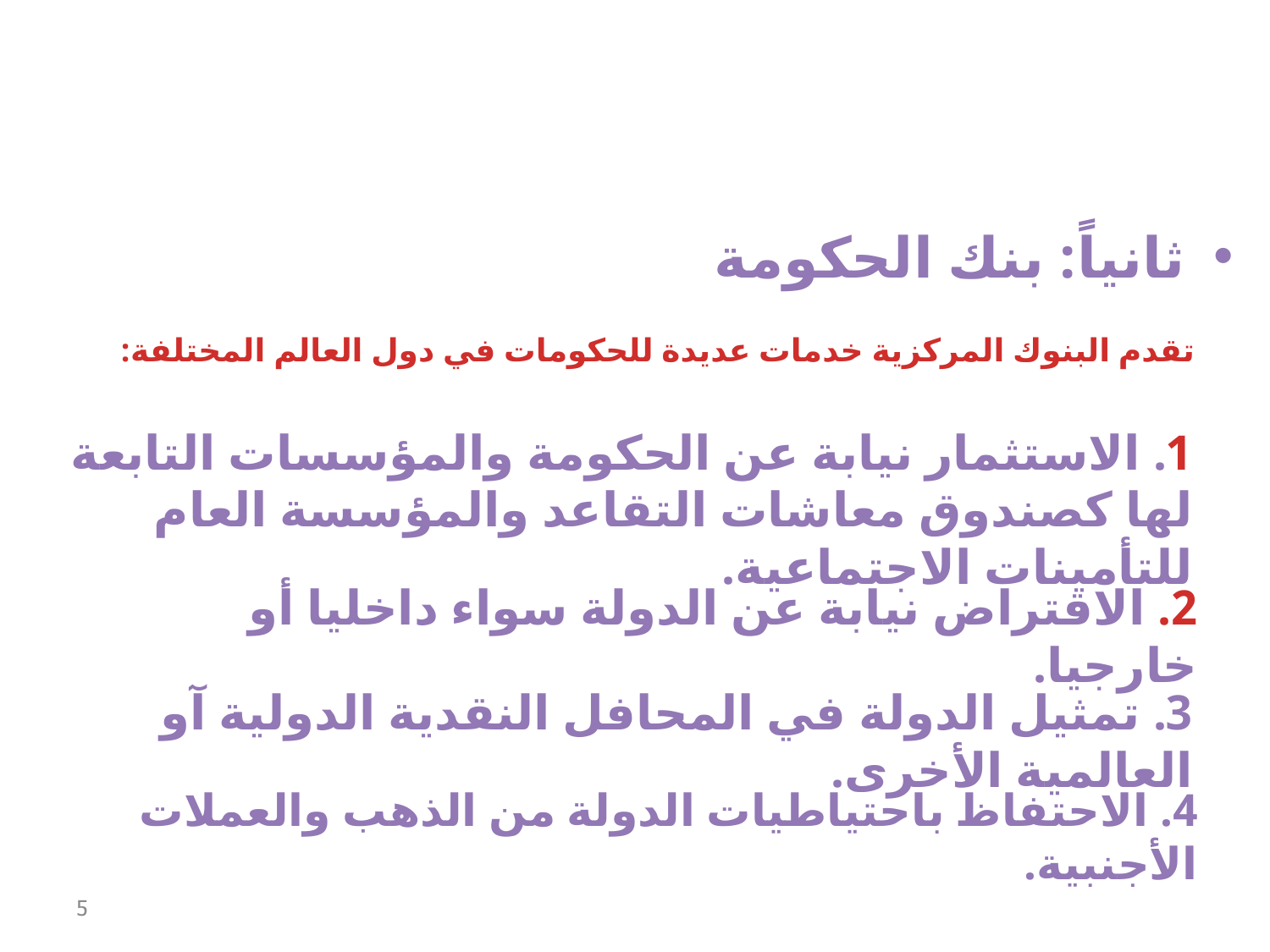

ثانياً: بنك الحكومة

تقدم البنوك المركزية خدمات عديدة للحكومات في دول العالم المختلفة:

1. الاستثمار نيابة عن الحكومة والمؤسسات التابعة لها كصندوق معاشات التقاعد والمؤسسة العام للتأمينات الاجتماعية.

2. الاقتراض نيابة عن الدولة سواء داخليا أو خارجيا.

3. تمثيل الدولة في المحافل النقدية الدولية آو العالمية الأخرى.
4. الاحتفاظ باحتياطيات الدولة من الذهب والعملات الأجنبية.
5